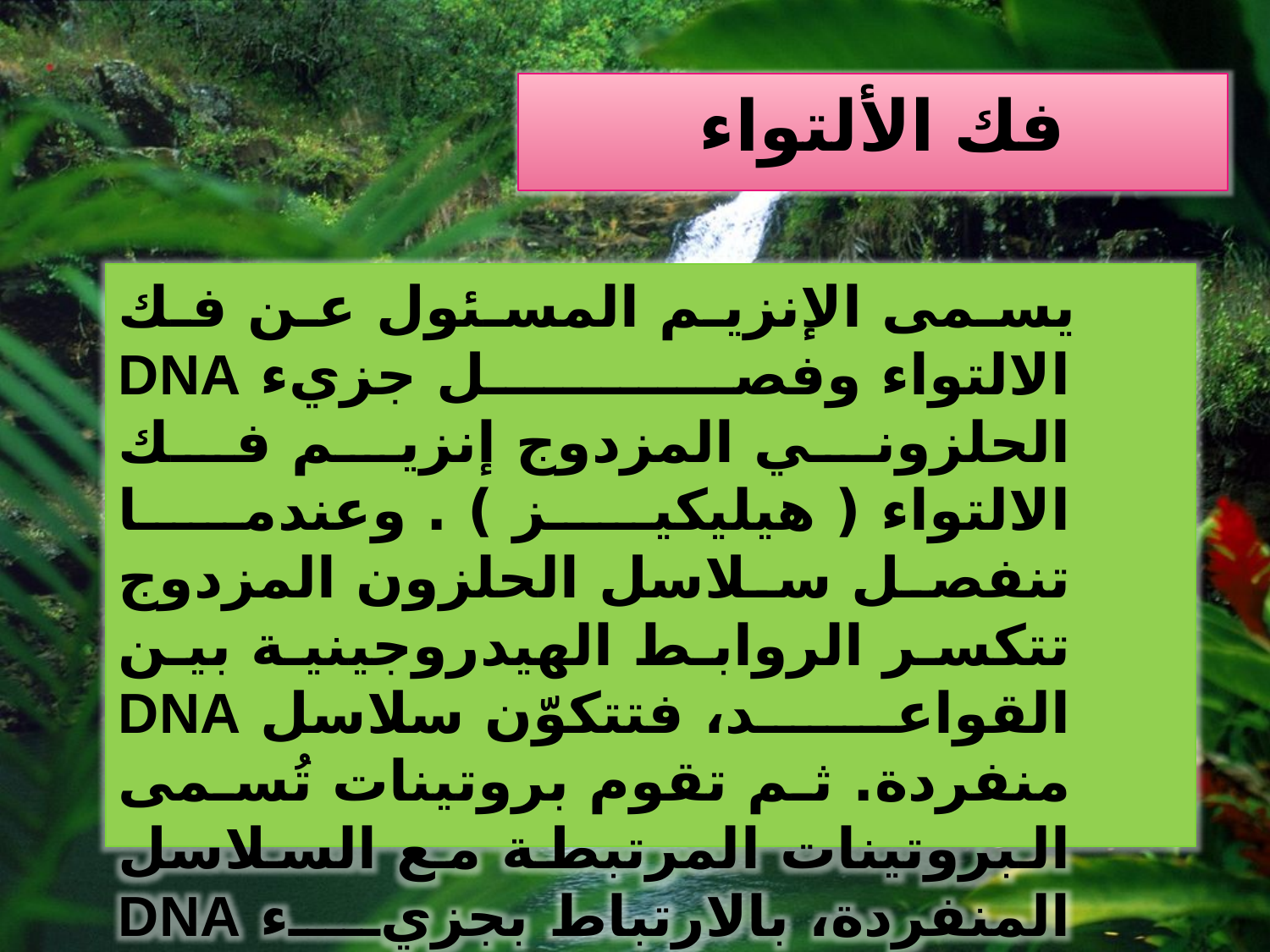

فك الألتواء

     يسمى الإنزيم المسئول عن فك الالتواء وفصل جزيء DNA الحلزوني المزدوج إنزيم فك الالتواء ( هيليكيز ) . وعندما تنفصل سلاسل الحلزون المزدوج تتكسر الروابط الهيدروجينية بين القواعد، فتتكوّن سلاسل DNA منفردة. ثم تقوم بروتينات تُسمى البروتينات المرتبطة مع السلاسل المنفردة، بالارتباط بجزيء DNA لضمان بقاء السلاسل منفصلا بعضها عن بعض خلال عملية التضاعف.